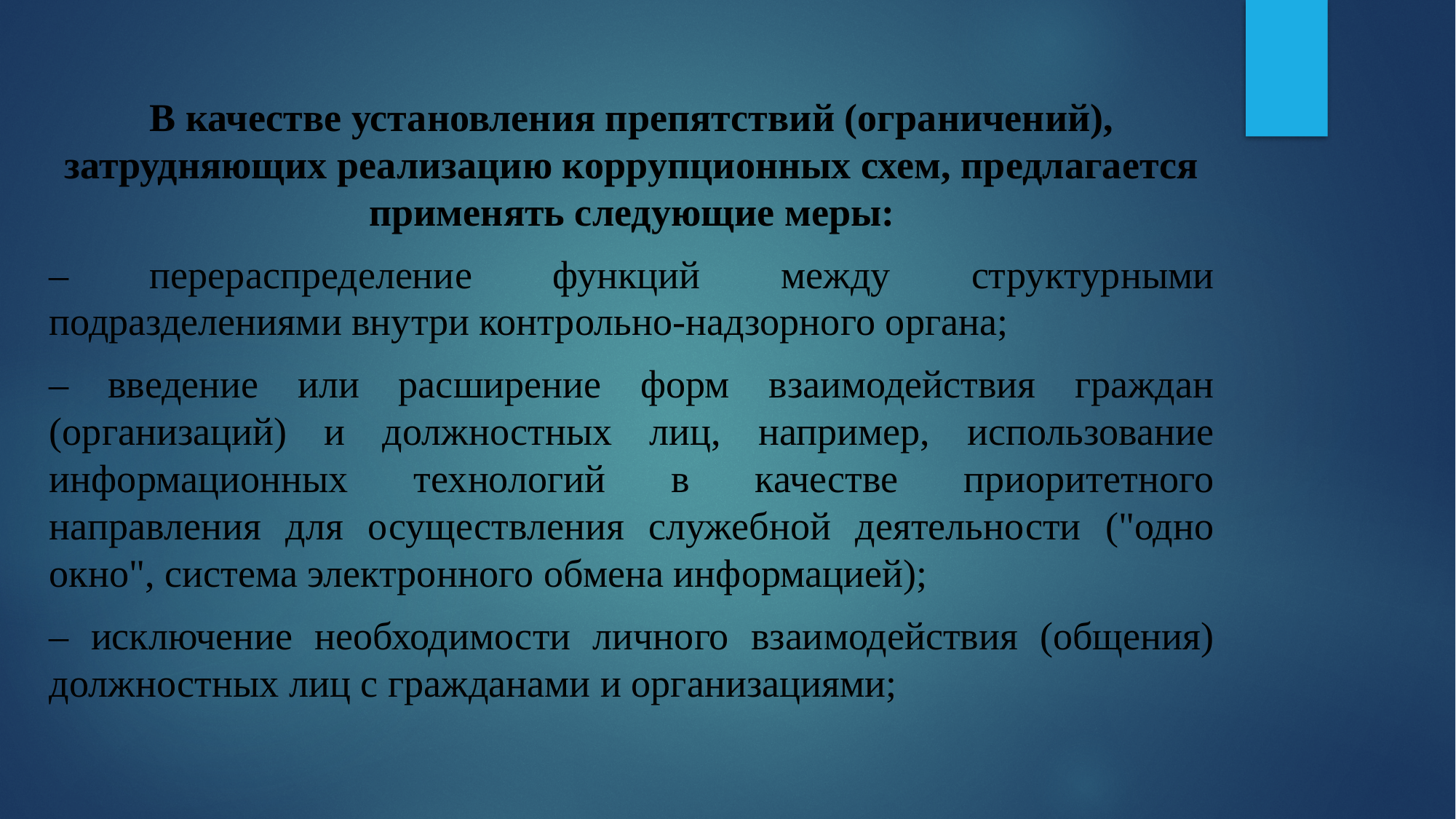

В качестве установления препятствий (ограничений), затрудняющих реализацию коррупционных схем, предлагается применять следующие меры:
– перераспределение функций между структурными подразделениями внутри контрольно-надзорного органа;
– введение или расширение форм взаимодействия граждан (организаций) и должностных лиц, например, использование информационных технологий в качестве приоритетного направления для осуществления служебной деятельности ("одно окно", система электронного обмена информацией);
– исключение необходимости личного взаимодействия (общения) должностных лиц с гражданами и организациями;